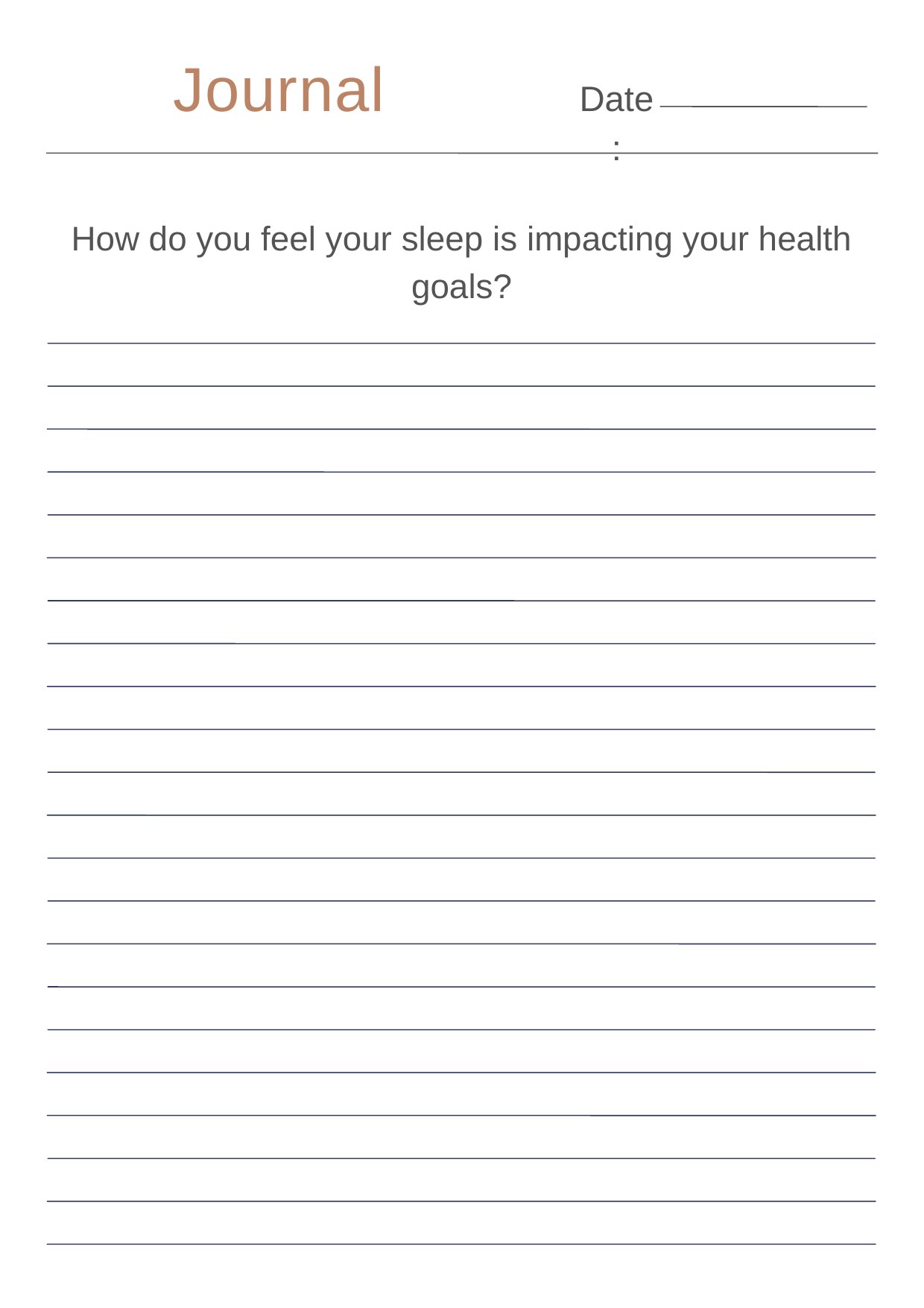

Journal
Date:

How do you feel your sleep is impacting your health goals?